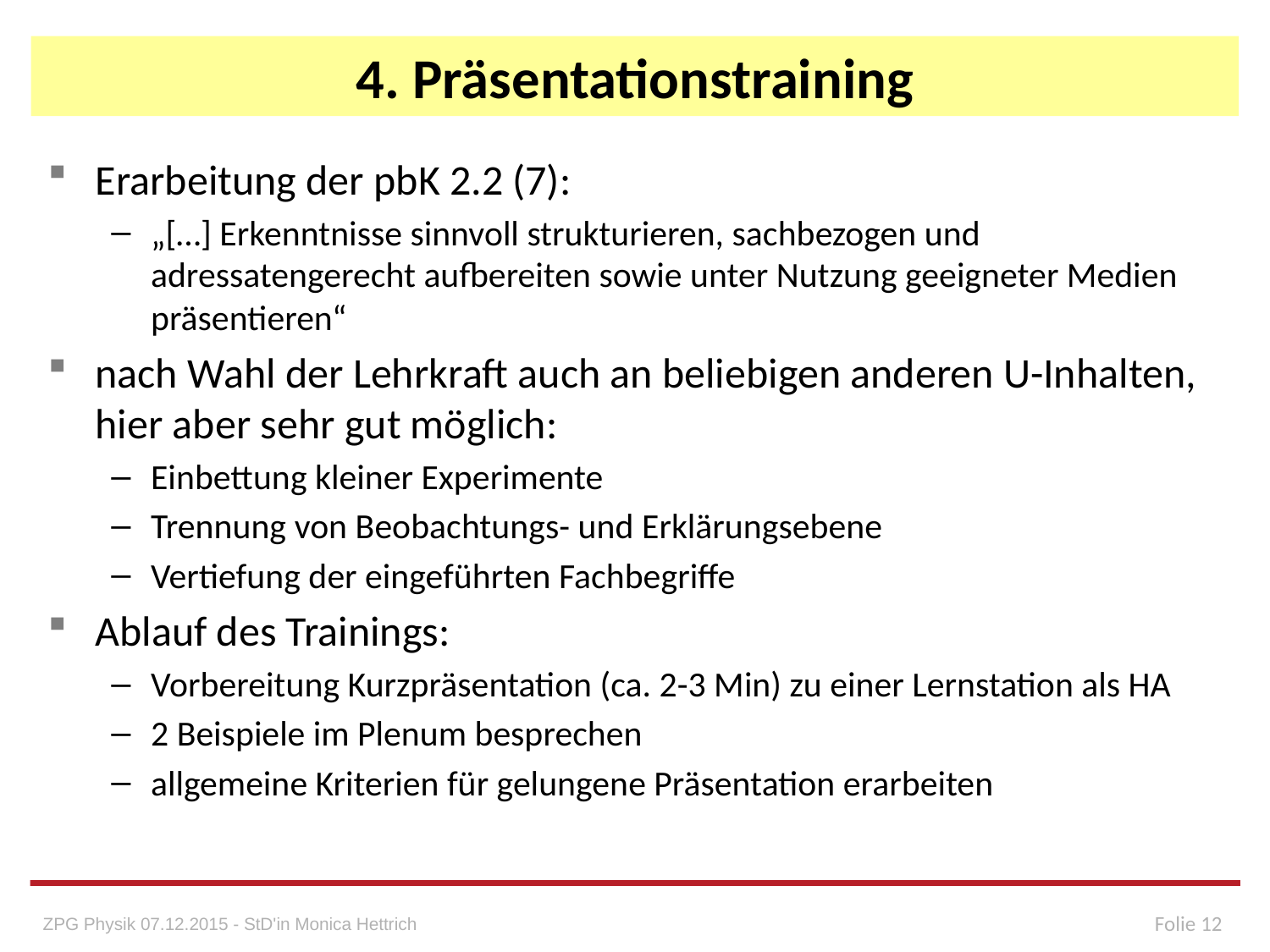

# 4. Präsentationstraining
Erarbeitung der pbK 2.2 (7):
„[…] Erkenntnisse sinnvoll strukturieren, sachbezogen und adressatengerecht aufbereiten sowie unter Nutzung geeigneter Medien präsentieren“
nach Wahl der Lehrkraft auch an beliebigen anderen U-Inhalten, hier aber sehr gut möglich:
Einbettung kleiner Experimente
Trennung von Beobachtungs- und Erklärungsebene
Vertiefung der eingeführten Fachbegriffe
Ablauf des Trainings:
Vorbereitung Kurzpräsentation (ca. 2-3 Min) zu einer Lernstation als HA
2 Beispiele im Plenum besprechen
allgemeine Kriterien für gelungene Präsentation erarbeiten
Folie 12
ZPG Physik 07.12.2015 - StD'in Monica Hettrich